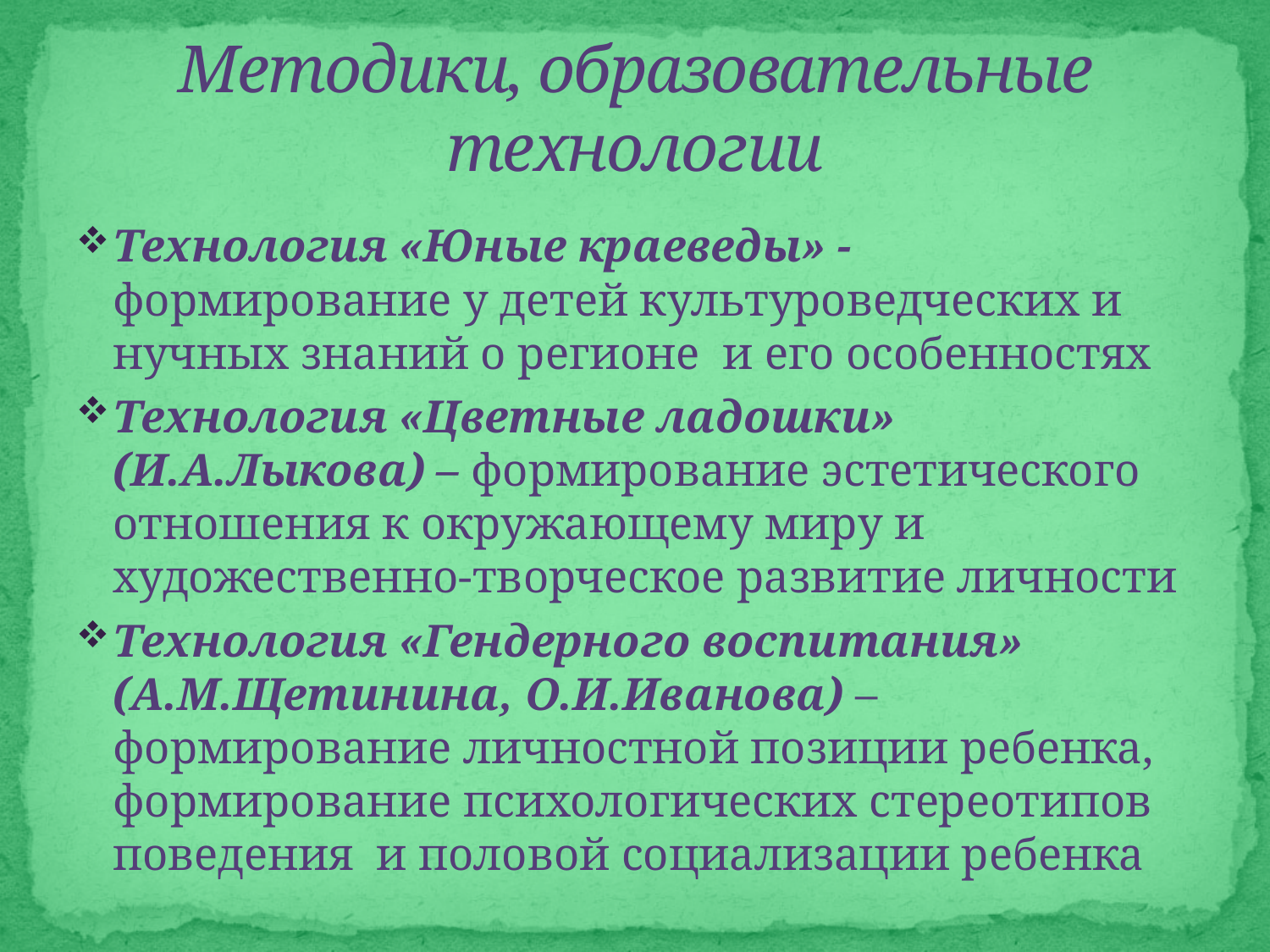

# Методики, образовательные технологии
Технология «Юные краеведы» - формирование у детей культуроведческих и нучных знаний о регионе  и его особенностях
Технология «Цветные ладошки» (И.А.Лыкова) – формирование эстетического отношения к окружающему миру и художественно-творческое развитие личности
Технология «Гендерного воспитания» (А.М.Щетинина, О.И.Иванова) – формирование личностной позиции ребенка, формирование психологических стереотипов поведения  и половой социализации ребенка